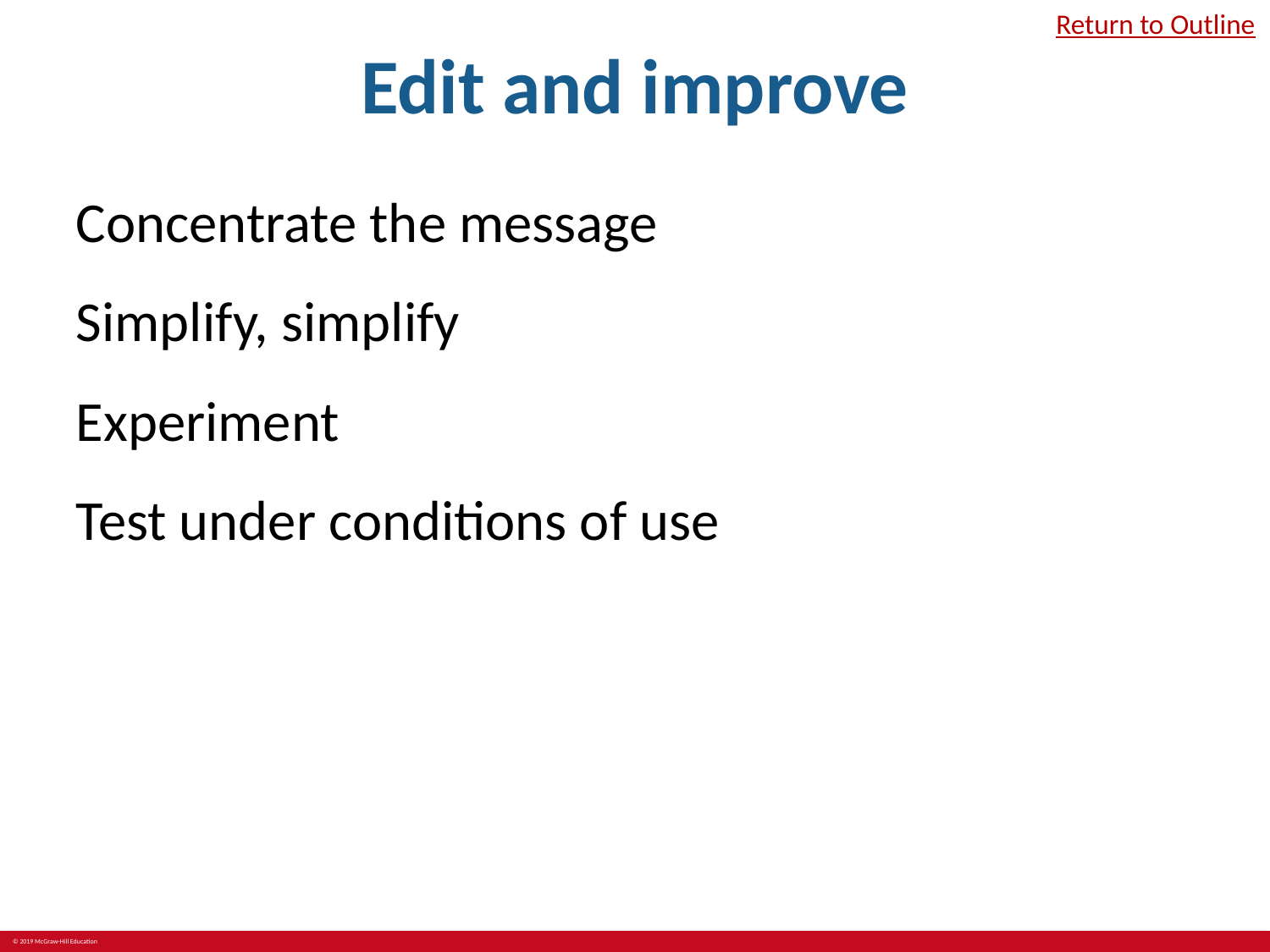

# Edit and improve
Return to Outline
Concentrate the message
Simplify, simplify
Experiment
Test under conditions of use